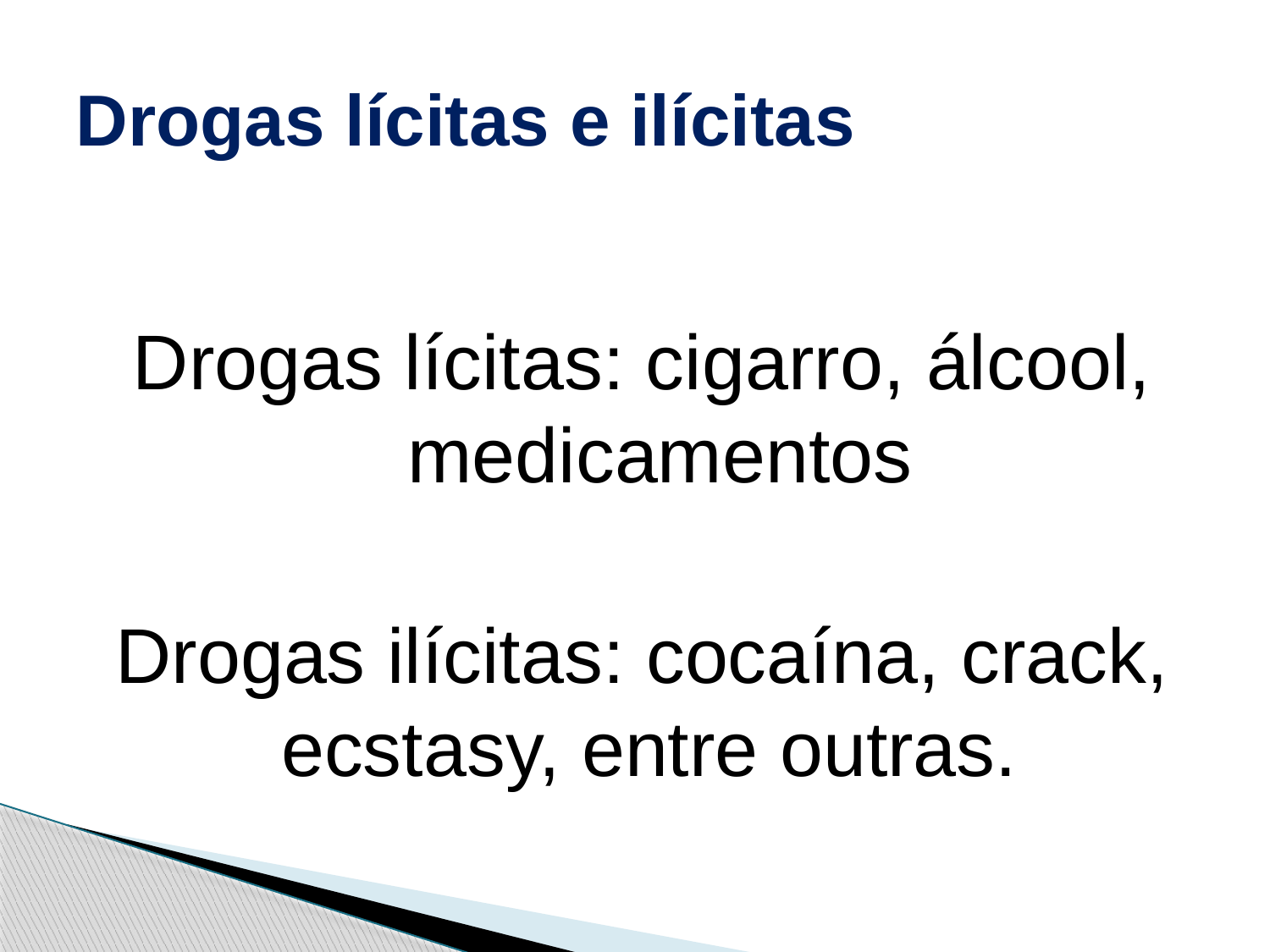

# Drogas lícitas e ilícitas

Drogas lícitas: cigarro, álcool, medicamentos

Drogas ilícitas: cocaína, crack, ecstasy, entre outras.